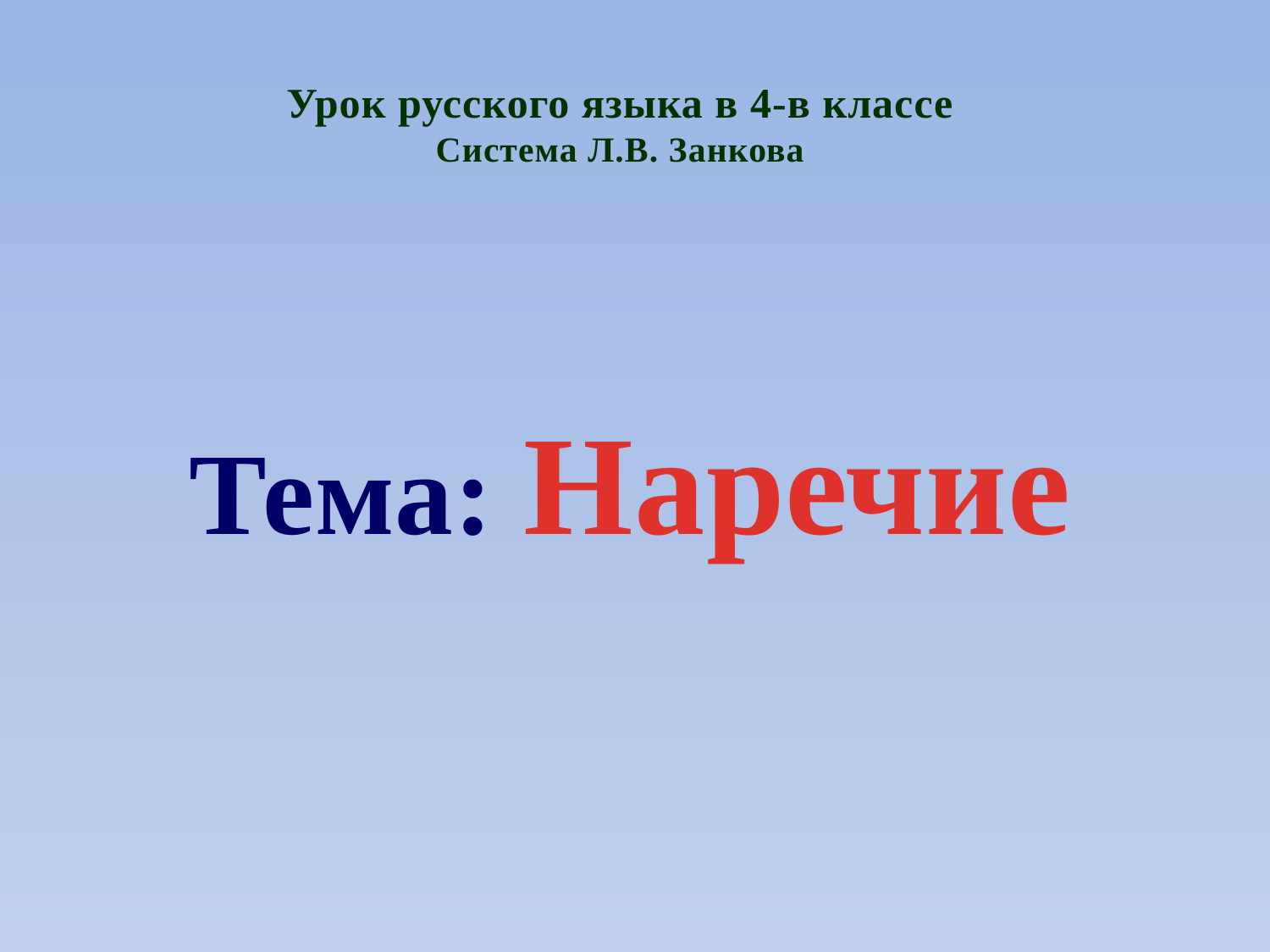

Урок русского языка в 4-в классе
Система Л.В. Занкова
Тема: Наречие